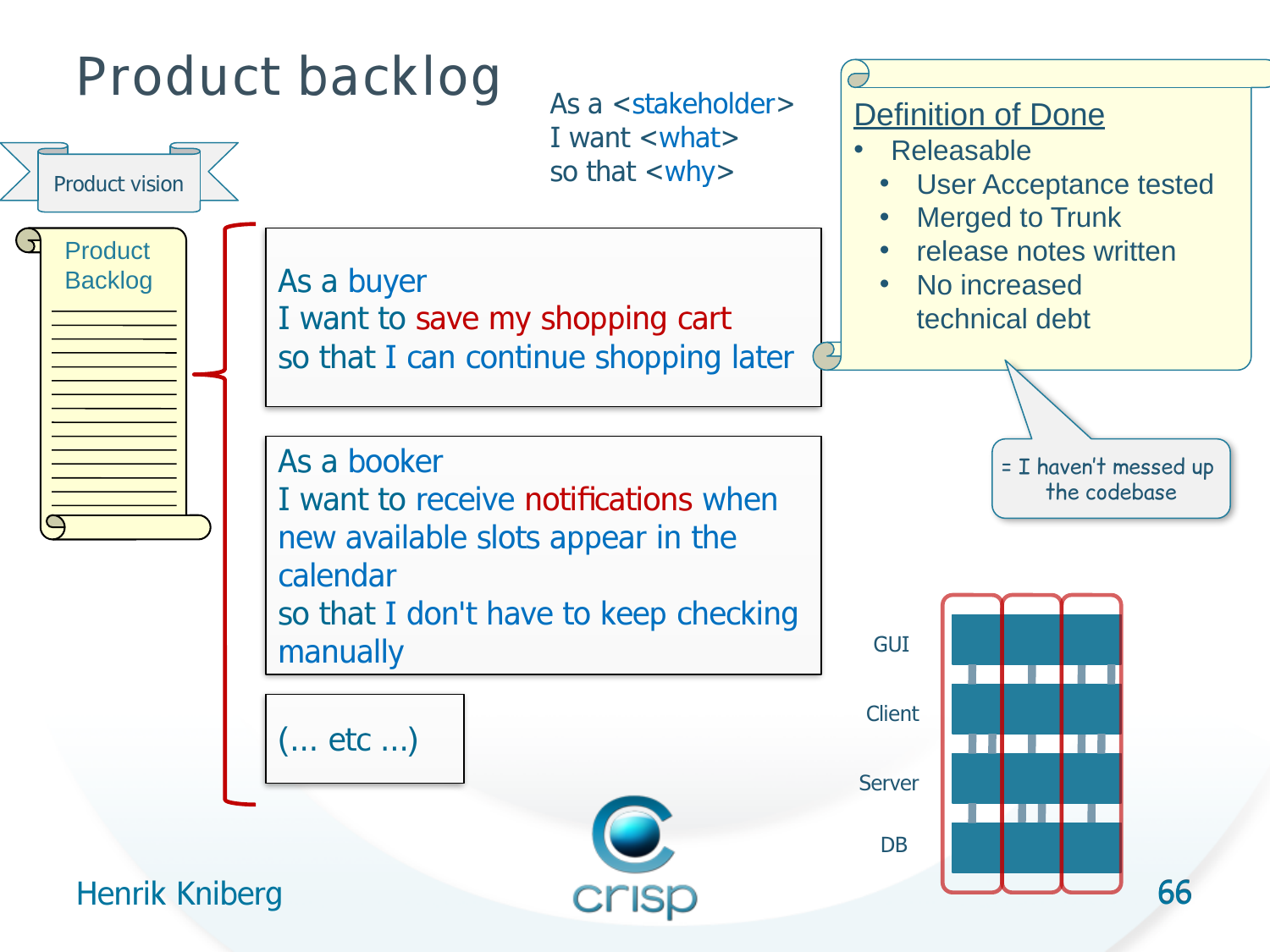

# Product backlog
Definition of Done
Releasable
User Acceptance tested
Merged to Trunk
release notes written
No increased
technical debt

As a <stakeholder>
I want <what>
so that <why>
Product vision

Product
Backlog

As a buyer
I want to save my shopping cart
so that I can continue shopping later
As a booker
I want to receive notifications when new available slots appear in the calendar
so that I don't have to keep checking manually
= I haven’t messed up
the codebase

GUI

(... etc ...)
Client

Server

DB
66
Henrik Kniberg